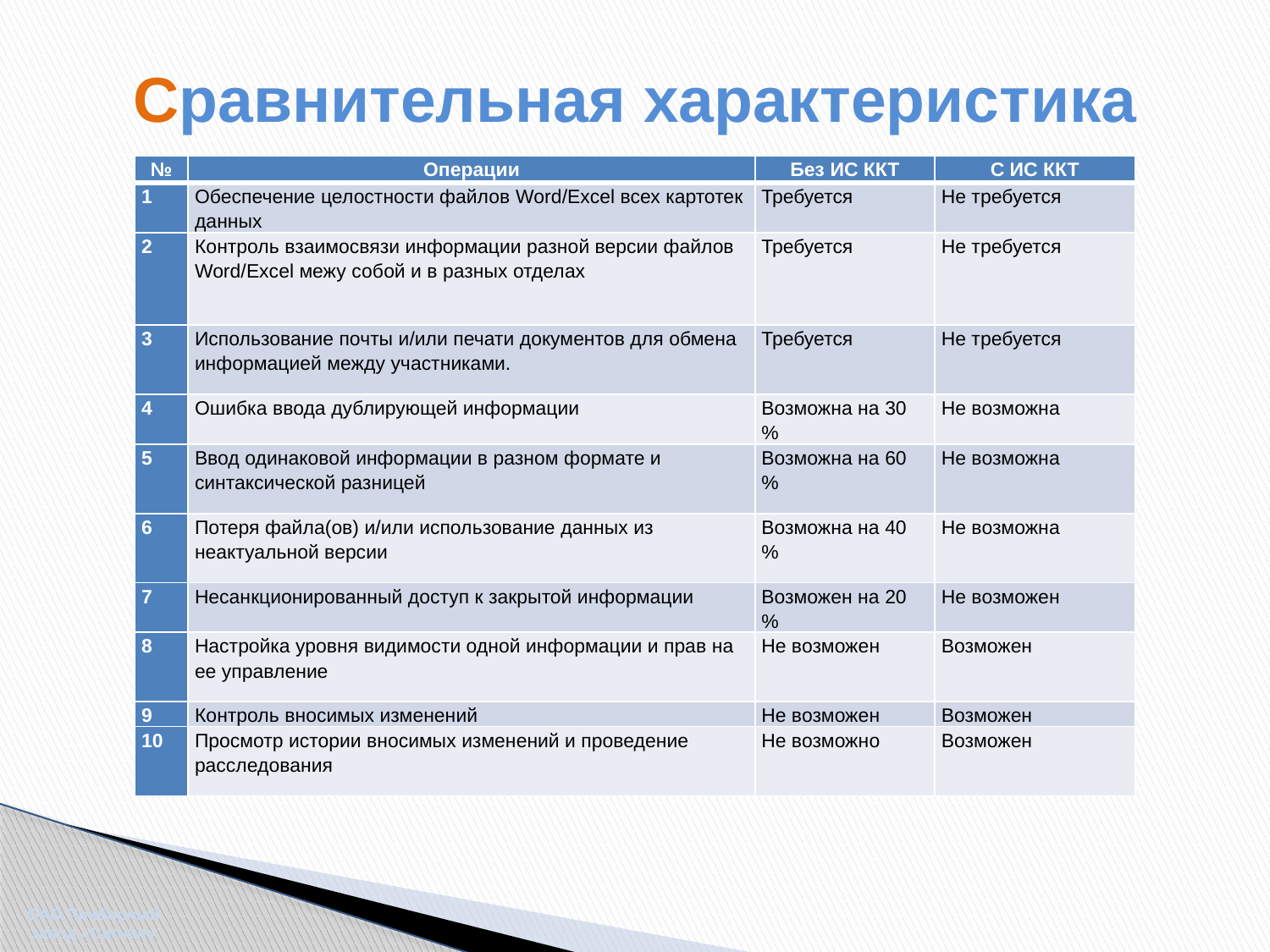

# Сравнительная характеристика
| № | Операции | Без ИС ККТ | С ИС ККТ |
| --- | --- | --- | --- |
| 1 | Обеспечение целостности файлов Word/Excel всех картотек данных | Требуется | Не требуется |
| 2 | Контроль взаимосвязи информации разной версии файлов Word/Excel межу собой и в разных отделах | Требуется | Не требуется |
| 3 | Использование почты и/или печати документов для обмена информацией между участниками. | Требуется | Не требуется |
| 4 | Ошибка ввода дублирующей информации | Возможна на 30 % | Не возможна |
| 5 | Ввод одинаковой информации в разном формате и синтаксической разницей | Возможна на 60 % | Не возможна |
| 6 | Потеря файла(ов) и/или использование данных из неактуальной версии | Возможна на 40 % | Не возможна |
| 7 | Несанкционированный доступ к закрытой информации | Возможен на 20 % | Не возможен |
| 8 | Настройка уровня видимости одной информации и прав на ее управление | Не возможен | Возможен |
| 9 | Контроль вносимых изменений | Не возможен | Возможен |
| 10 | Просмотр истории вносимых изменений и проведение расследования | Не возможно | Возможен |
ОАО Приборный завод «Сигнал»